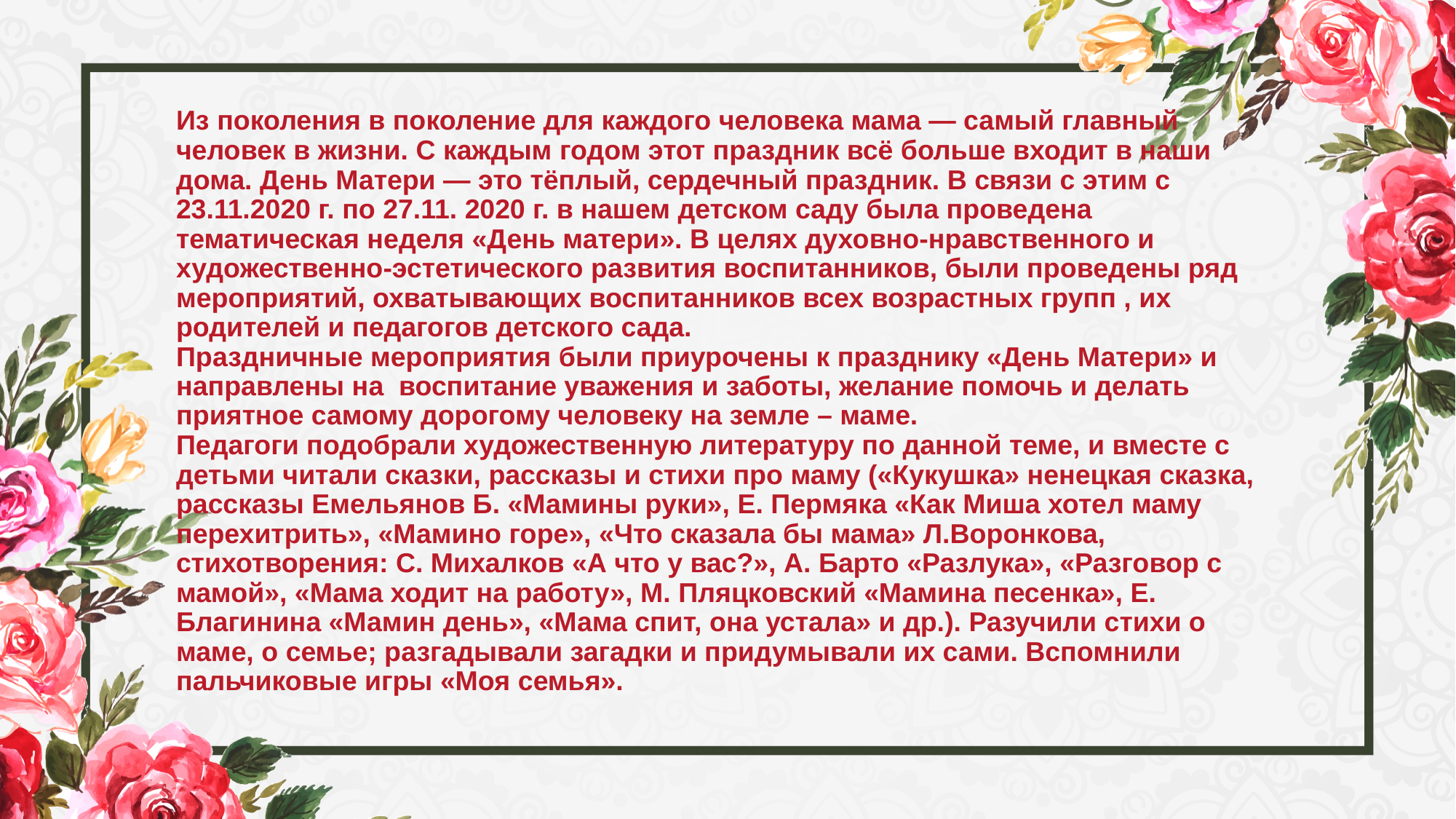

# Из поколения в поколение для каждого человека мама — самый главный человек в жизни. С каждым годом этот праздник всё больше входит в наши дома. День Матери — это тёплый, сердечный праздник. В связи с этим с 23.11.2020 г. по 27.11. 2020 г. в нашем детском саду была проведена тематическая неделя «День матери». В целях духовно-нравственного и художественно-эстетического развития воспитанников, были проведены ряд мероприятий, охватывающих воспитанников всех возрастных групп , их родителей и педагогов детского сада. Праздничные мероприятия были приурочены к празднику «День Матери» и направлены на  воспитание уважения и заботы, желание помочь и делать приятное самому дорогому человеку на земле – маме. Педагоги подобрали художественную литературу по данной теме, и вместе с детьми читали сказки, рассказы и стихи про маму («Кукушка» ненецкая сказка, рассказы Емельянов Б. «Мамины руки», Е. Пермяка «Как Миша хотел маму перехитрить», «Мамино горе», «Что сказала бы мама» Л.Воронкова, стихотворения: С. Михалков «А что у вас?», А. Барто «Разлука», «Разговор с мамой», «Мама ходит на работу», М. Пляцковский «Мамина песенка», Е. Благинина «Мамин день», «Мама спит, она устала» и др.). Разучили стихи о маме, о семье; разгадывали загадки и придумывали их сами. Вспомнили пальчиковые игры «Моя семья».